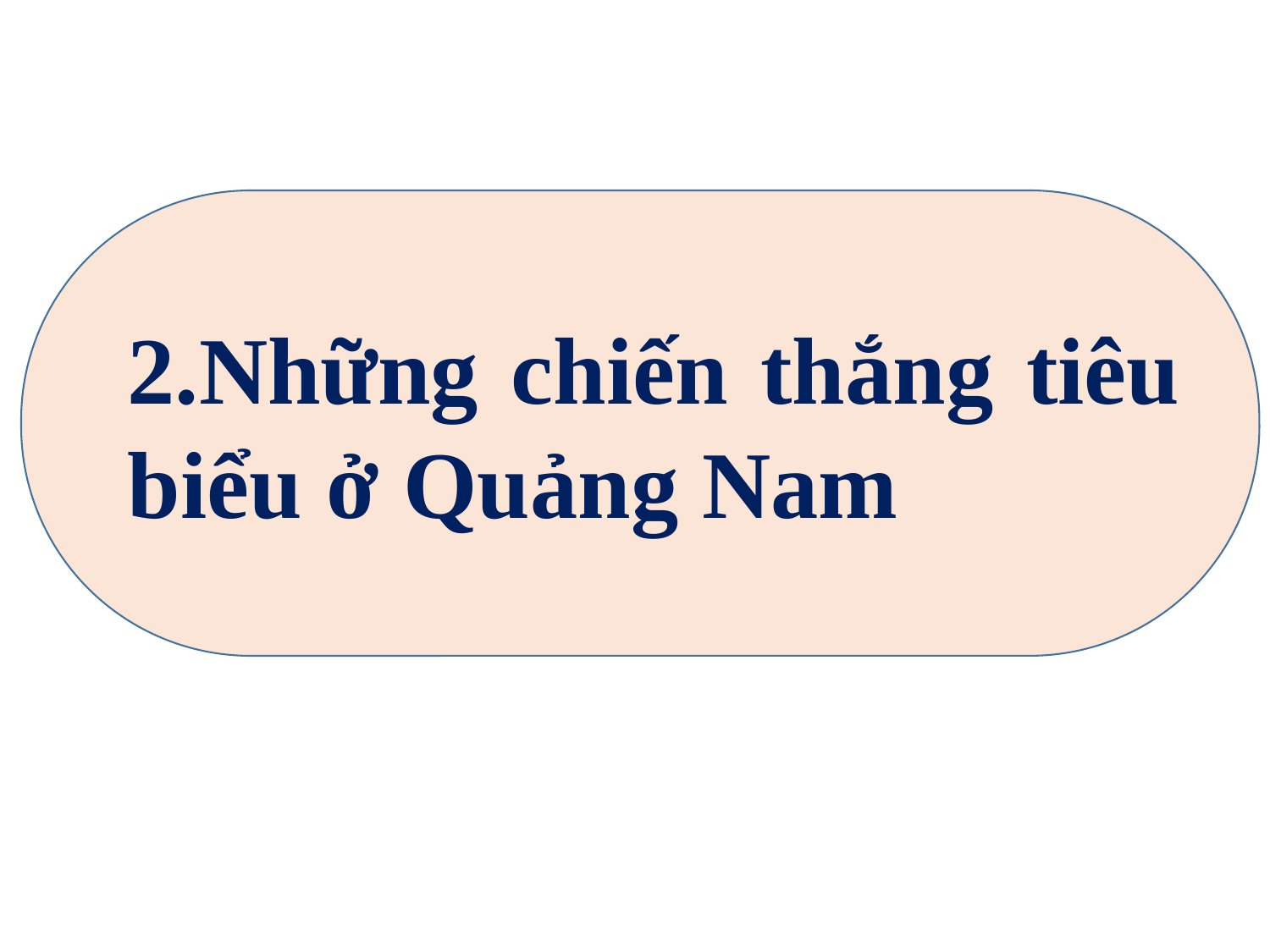

2.Những chiến thắng tiêu biểu ở Quảng Nam